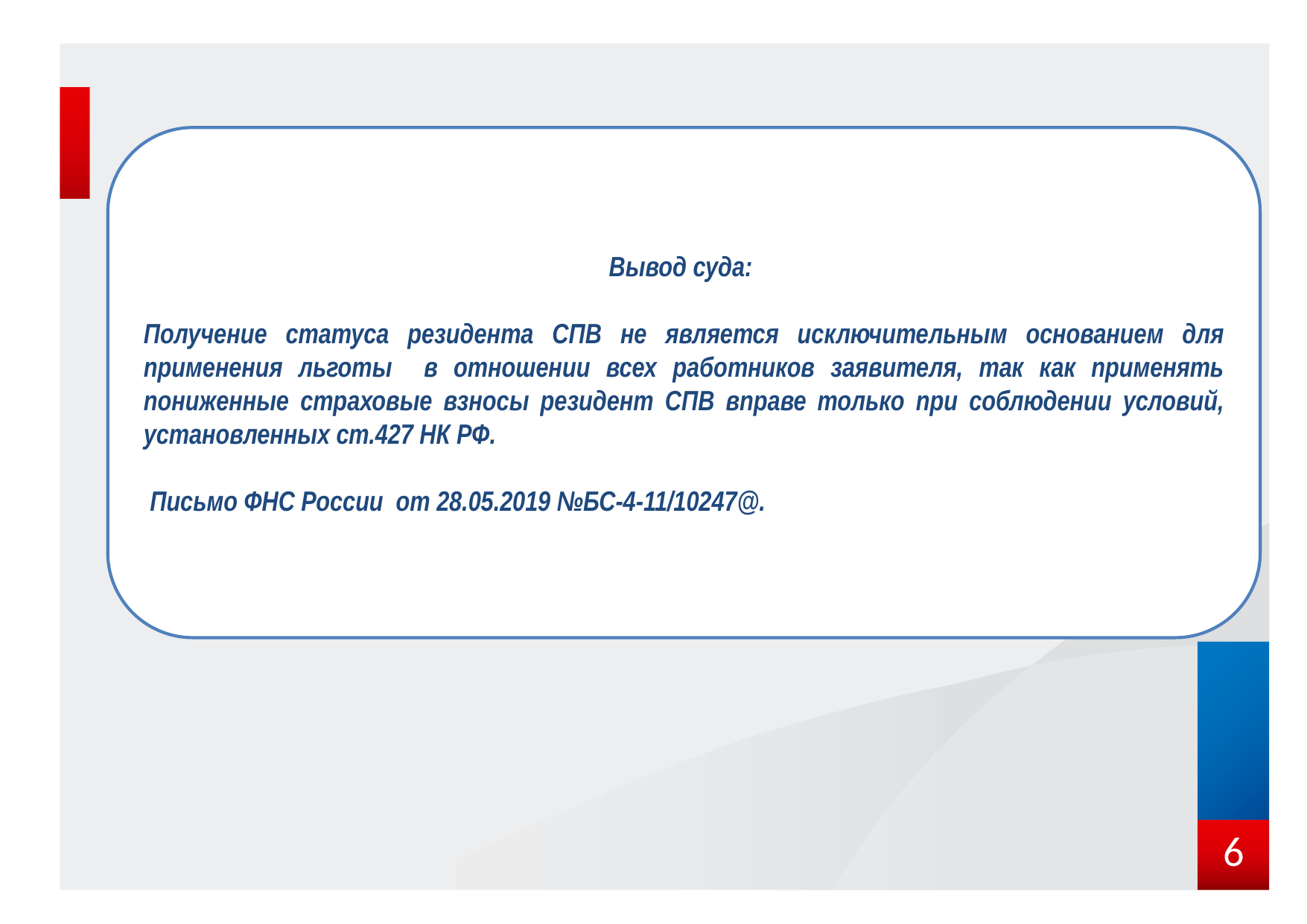

Вывод суда:

Получение статуса резидента СПВ не является исключительным основанием для применения льготы  в отношении всех работников заявителя, так как применять пониженные страховые взносы резидент СПВ вправе только при соблюдении условий, установленных ст.427 НК РФ.

 Письмо ФНС России  от 28.05.2019 №БС-4-11/10247@.
6